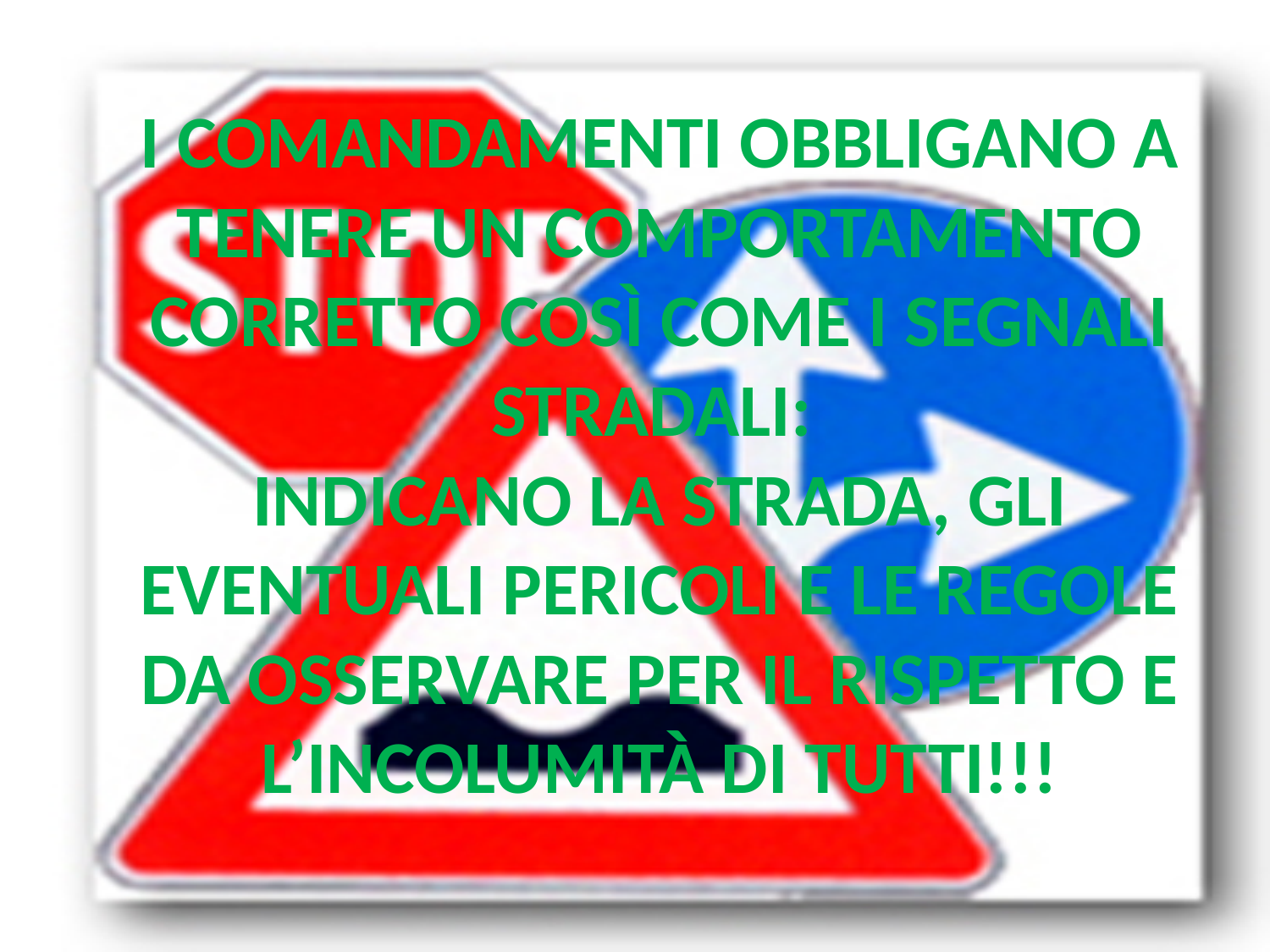

# I Comandamenti obbligano a tenere un comportamento corretto così come i segnali stradali: indicano la strada, gli eventuali pericoli e le regole da osservare per il rispetto e l’incolumità di tutti!!!
.